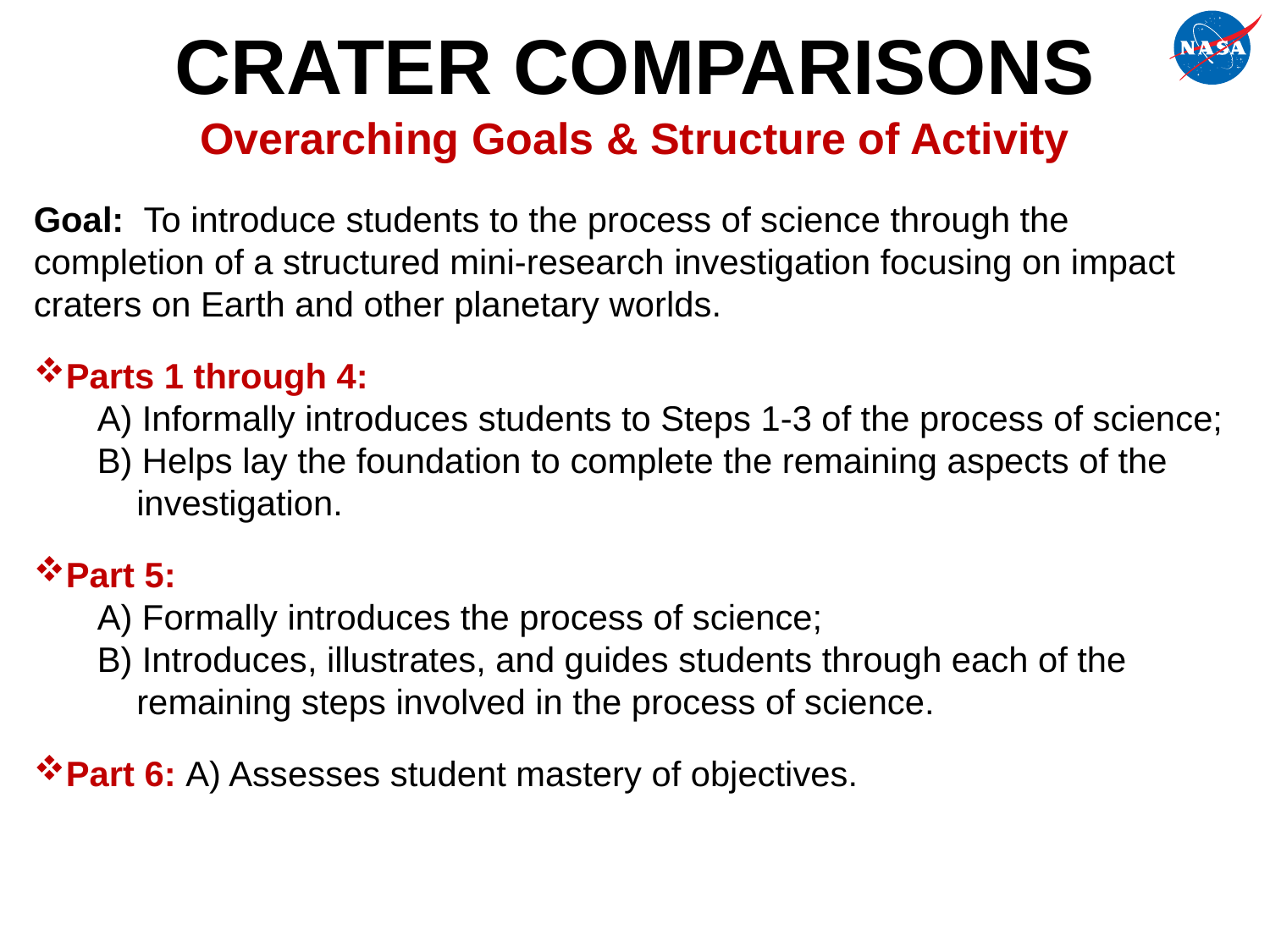

CRATER COMPARISONS
Overarching Goals & Structure of Activity
Goal:  To introduce students to the process of science through the completion of a structured mini-research investigation focusing on impact craters on Earth and other planetary worlds.

Parts 1 through 4:
A) Informally introduces students to Steps 1-3 of the process of science;
B) Helps lay the foundation to complete the remaining aspects of the investigation.

Part 5:
A) Formally introduces the process of science;
B) Introduces, illustrates, and guides students through each of the remaining steps involved in the process of science.

Part 6: A) Assesses student mastery of objectives.